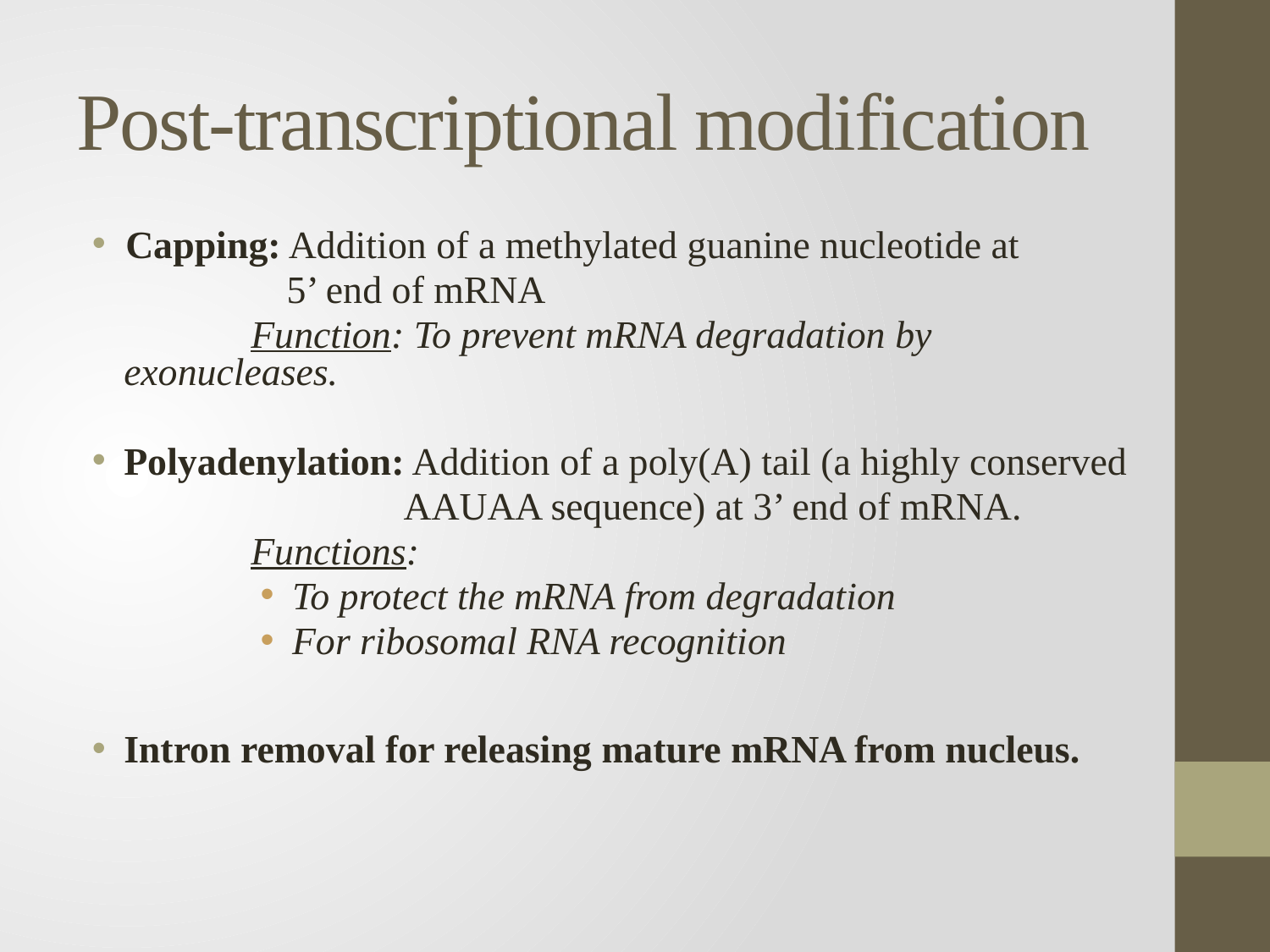

# Post-transcriptional modification
Capping: Addition of a methylated guanine nucleotide at
                    5’ end of mRNA
		Function: To prevent mRNA degradation by exonucleases.

Polyadenylation: Addition of a poly(A) tail (a highly conserved
                                AAUAA sequence) at 3’ end of mRNA.
		Functions:
To protect the mRNA from degradation
For ribosomal RNA recognition

Intron removal for releasing mature mRNA from nucleus.